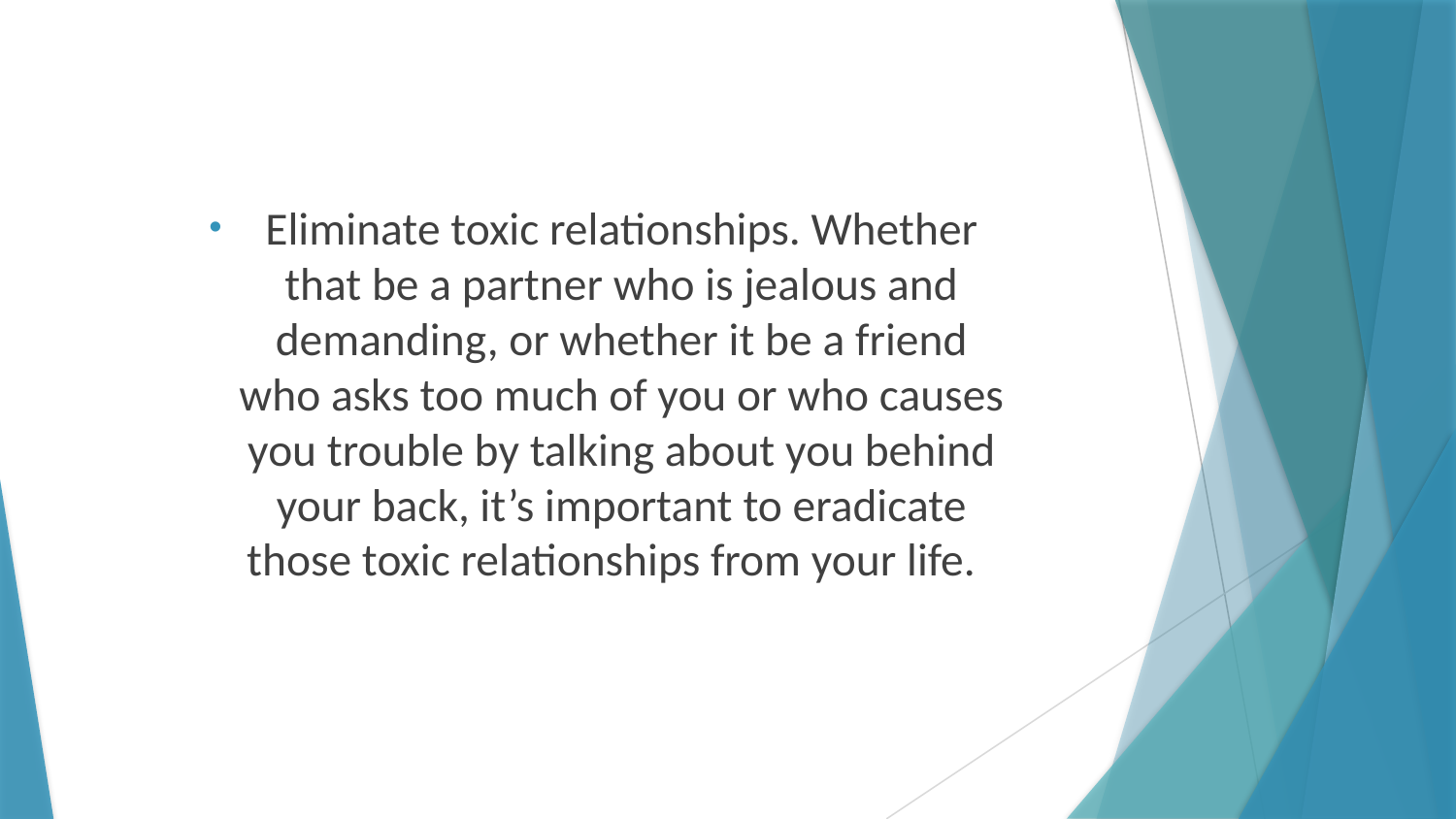

Eliminate toxic relationships. Whether that be a partner who is jealous and demanding, or whether it be a friend who asks too much of you or who causes you trouble by talking about you behind your back, it’s important to eradicate those toxic relationships from your life.